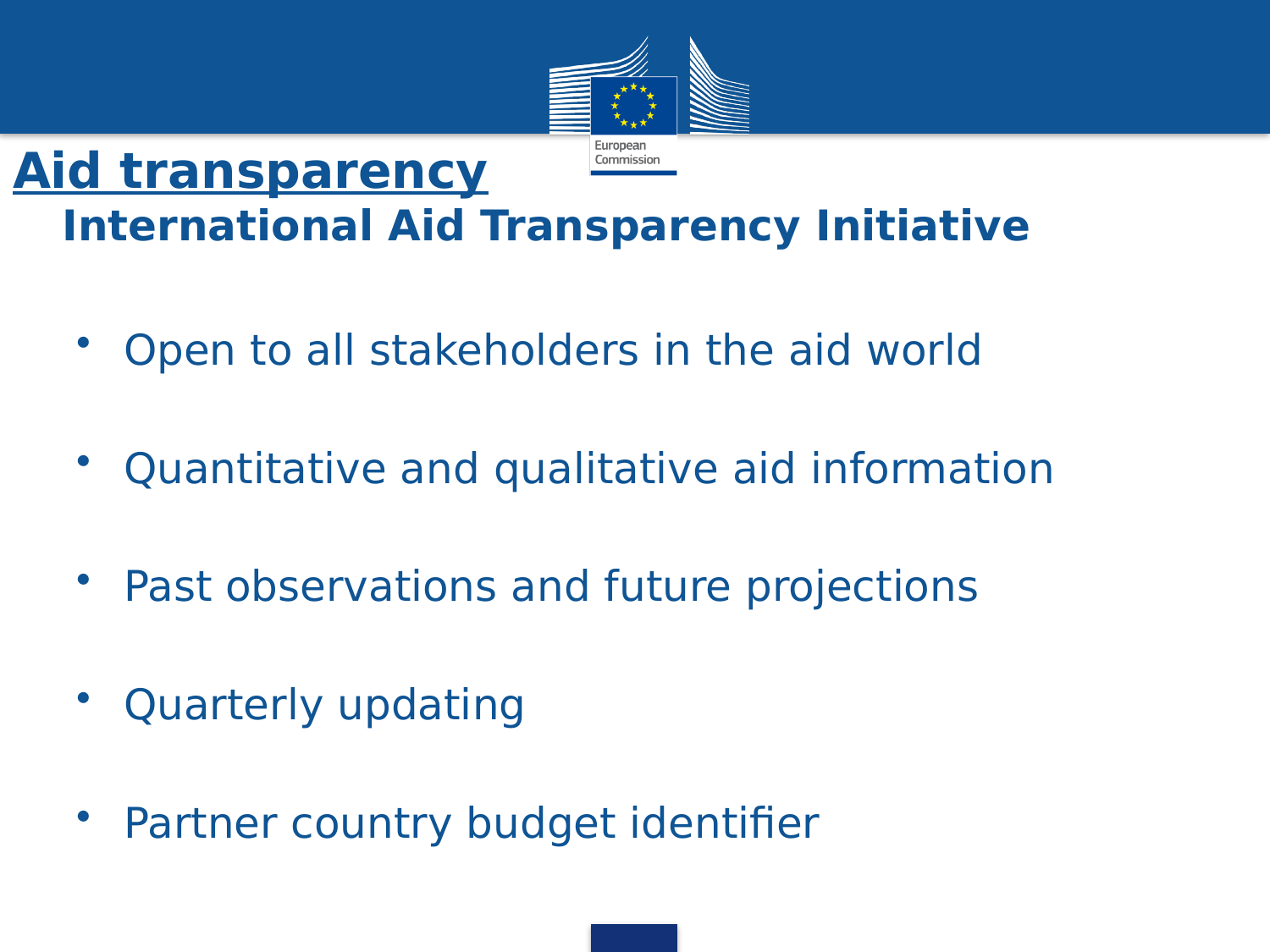

Aid transparency
International Aid Transparency Initiative
Open to all stakeholders in the aid world

Quantitative and qualitative aid information

Past observations and future projections

Quarterly updating

Partner country budget identifier